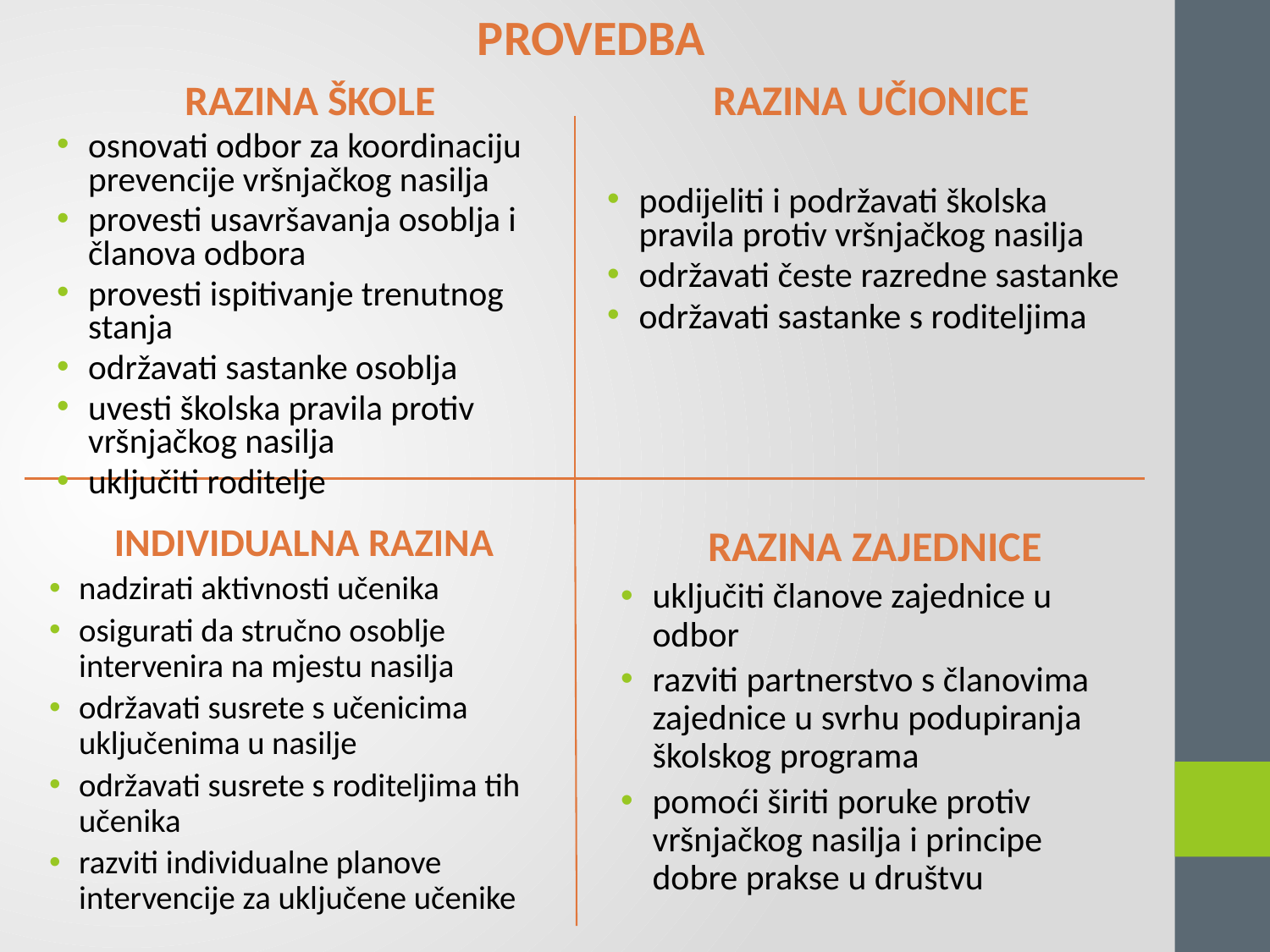

PROVEDBA
RAZINA ŠKOLE
osnovati odbor za koordinaciju prevencije vršnjačkog nasilja
provesti usavršavanja osoblja i članova odbora
provesti ispitivanje trenutnog stanja
održavati sastanke osoblja
uvesti školska pravila protiv vršnjačkog nasilja
uključiti roditelje

RAZINA UČIONICE

podijeliti i podržavati školska pravila protiv vršnjačkog nasilja
održavati česte razredne sastanke
održavati sastanke s roditeljima
INDIVIDUALNA RAZINA
nadzirati aktivnosti učenika
osigurati da stručno osoblje intervenira na mjestu nasilja
održavati susrete s učenicima uključenima u nasilje
održavati susrete s roditeljima tih učenika
razviti individualne planove intervencije za uključene učenike

RAZINA ZAJEDNICE
uključiti članove zajednice u odbor
razviti partnerstvo s članovima zajednice u svrhu podupiranja školskog programa
pomoći širiti poruke protiv vršnjačkog nasilja i principe dobre prakse u društvu